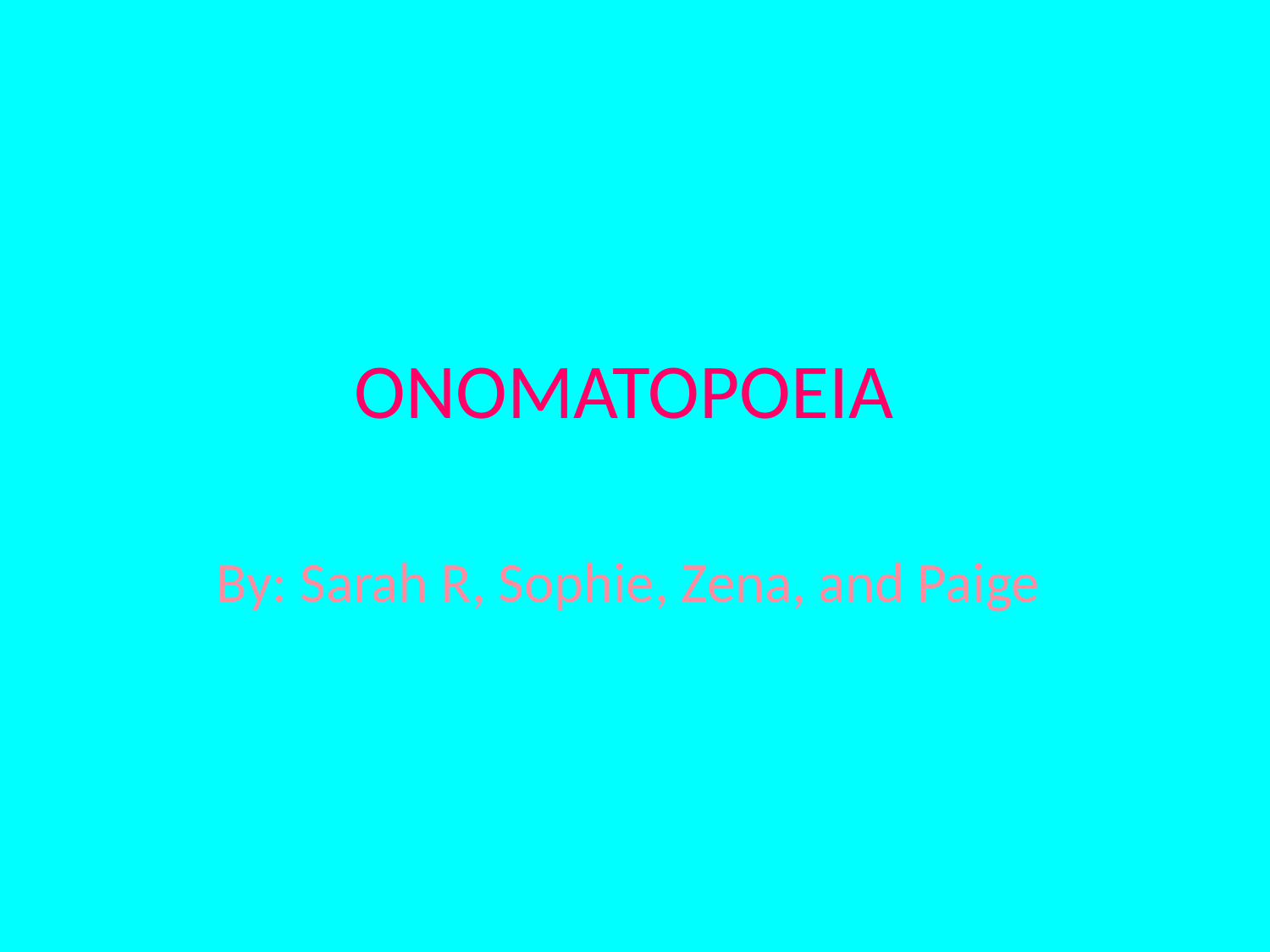

# ONOMATOPOEIA
By: Sarah R, Sophie, Zena, and Paige